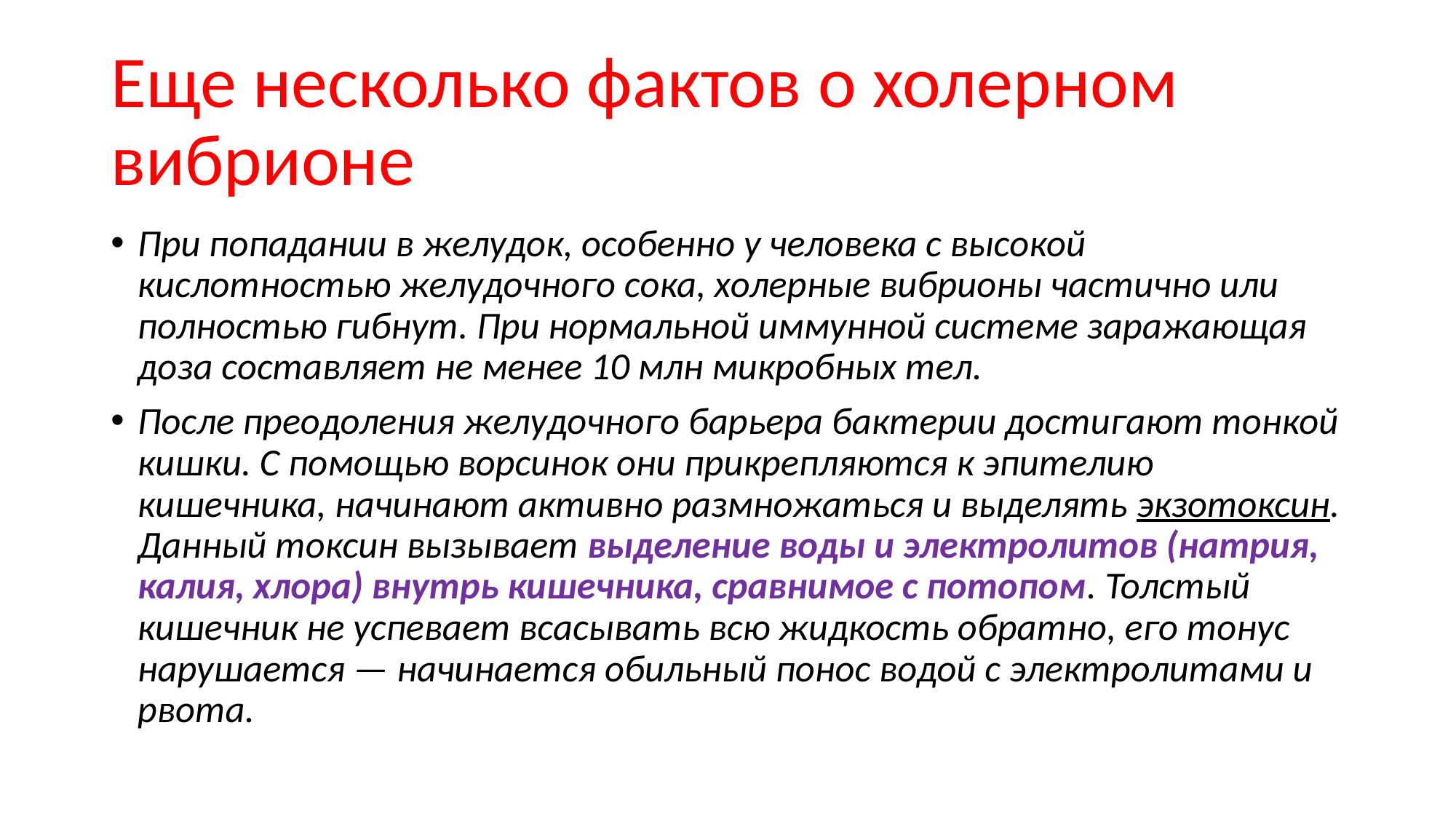

# Еще несколько фактов о холерном вибрионе
При попадании в желудок, особенно у человека с высокой кислотностью желудочного сока, холерные вибрионы частично или полностью гибнут. При нормальной иммунной системе заражающая доза составляет не менее 10 млн микробных тел.
После преодоления желудочного барьера бактерии достигают тонкой кишки. С помощью ворсинок они прикрепляются к эпителию кишечника, начинают активно размножаться и выделять экзотоксин. Данный токсин вызывает выделение воды и электролитов (натрия, калия, хлора) внутрь кишечника, сравнимое с потопом. Толстый кишечник не успевает всасывать всю жидкость обратно, его тонус нарушается — начинается обильный понос водой с электролитами и рвота.